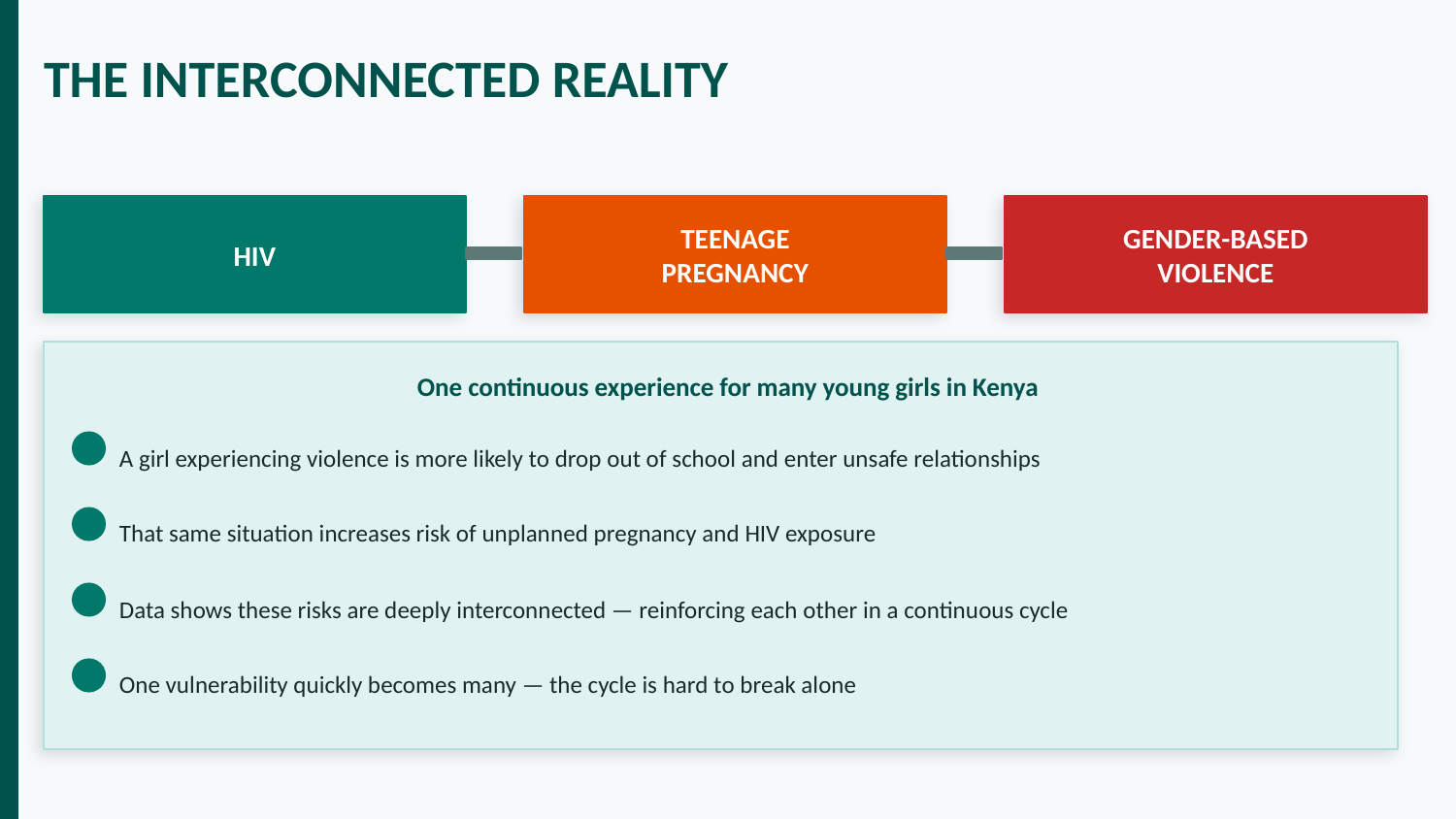

THE INTERCONNECTED REALITY

HIV

TEENAGE
PREGNANCY

GENDER-BASED
VIOLENCE

One continuous experience for many young girls in Kenya
A girl experiencing violence is more likely to drop out of school and enter unsafe relationships

That same situation increases risk of unplanned pregnancy and HIV exposure

Data shows these risks are deeply interconnected — reinforcing each other in a continuous cycle

One vulnerability quickly becomes many — the cycle is hard to break alone